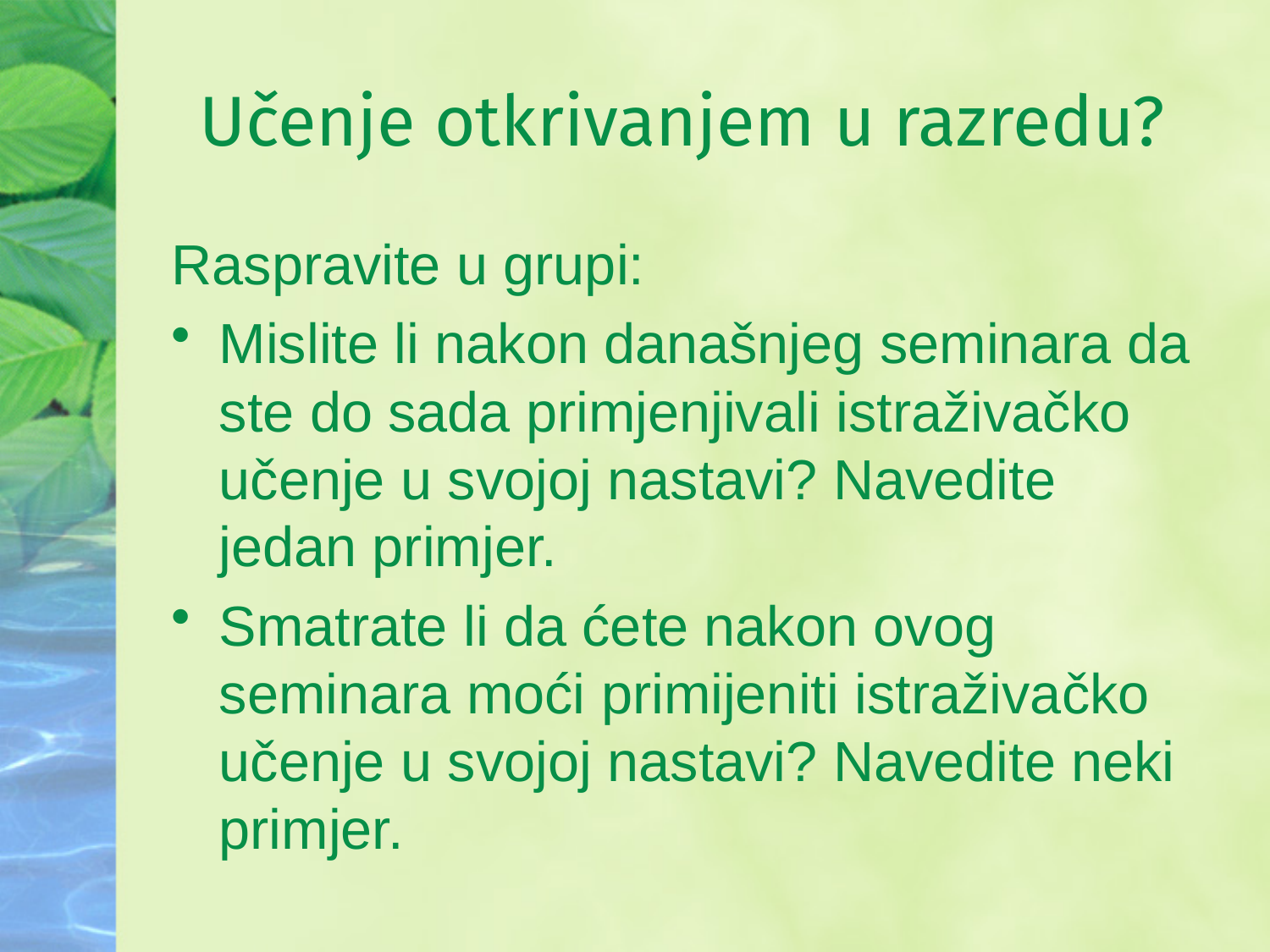

# Učenje otkrivanjem u razredu?
Raspravite u grupi:
Mislite li nakon današnjeg seminara da ste do sada primjenjivali istraživačko učenje u svojoj nastavi? Navedite jedan primjer.
Smatrate li da ćete nakon ovog seminara moći primijeniti istraživačko učenje u svojoj nastavi? Navedite neki primjer.